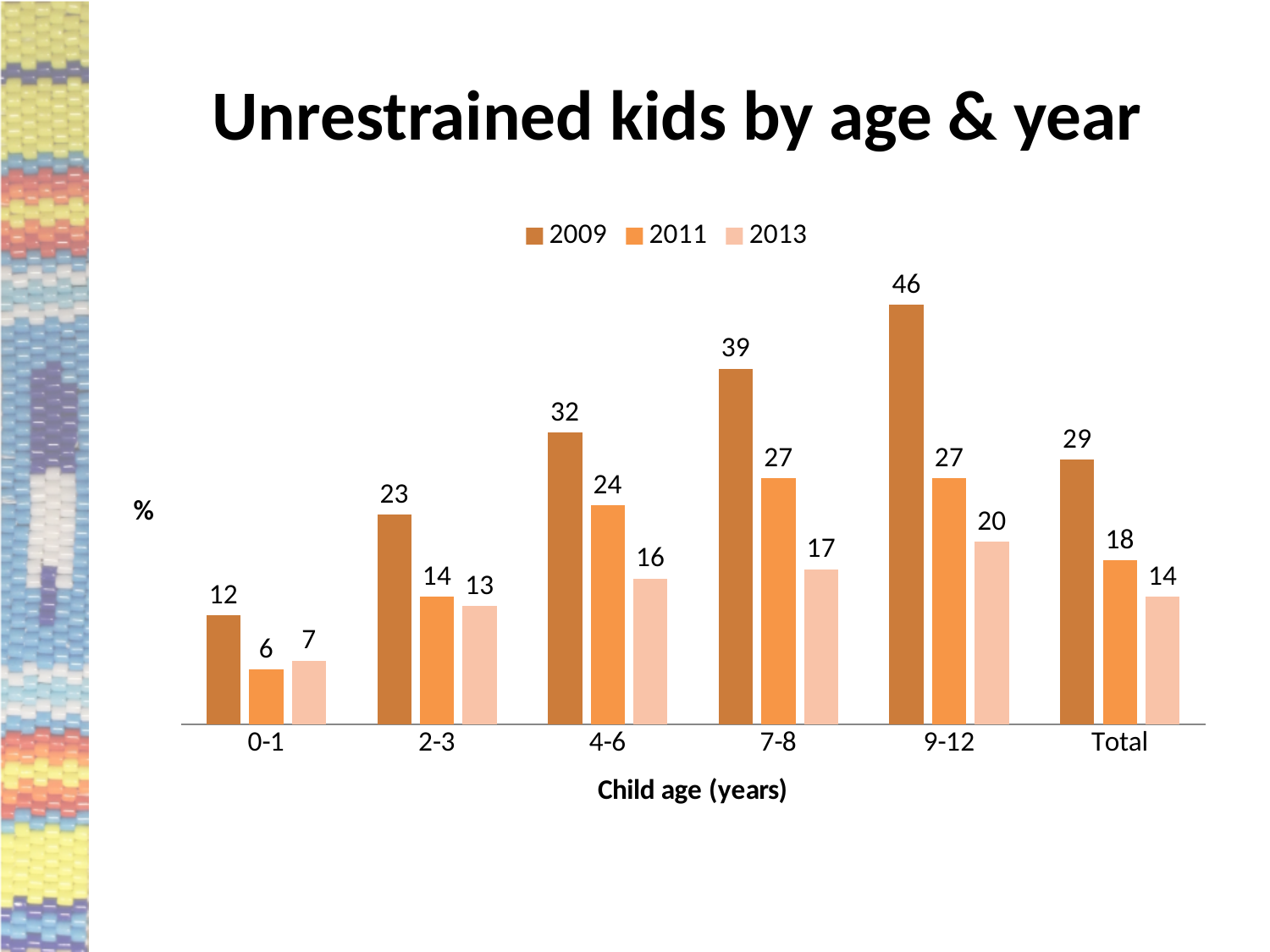

# Unrestrained kids by age & year

### Chart

| Category | 2009 | 2011 | 2013 |
|---|---|---|---|
| 0-1 | 12.0 | 6.0 | 7.0 |
| 2-3 | 23.0 | 14.0 | 13.0 |
| 4-6 | 32.0 | 24.0 | 16.0 |
| 7-8 | 39.0 | 27.0 | 17.0 |
| 9-12 | 46.0 | 27.0 | 20.0 |
| Total | 29.0 | 18.0 | 14.0 |